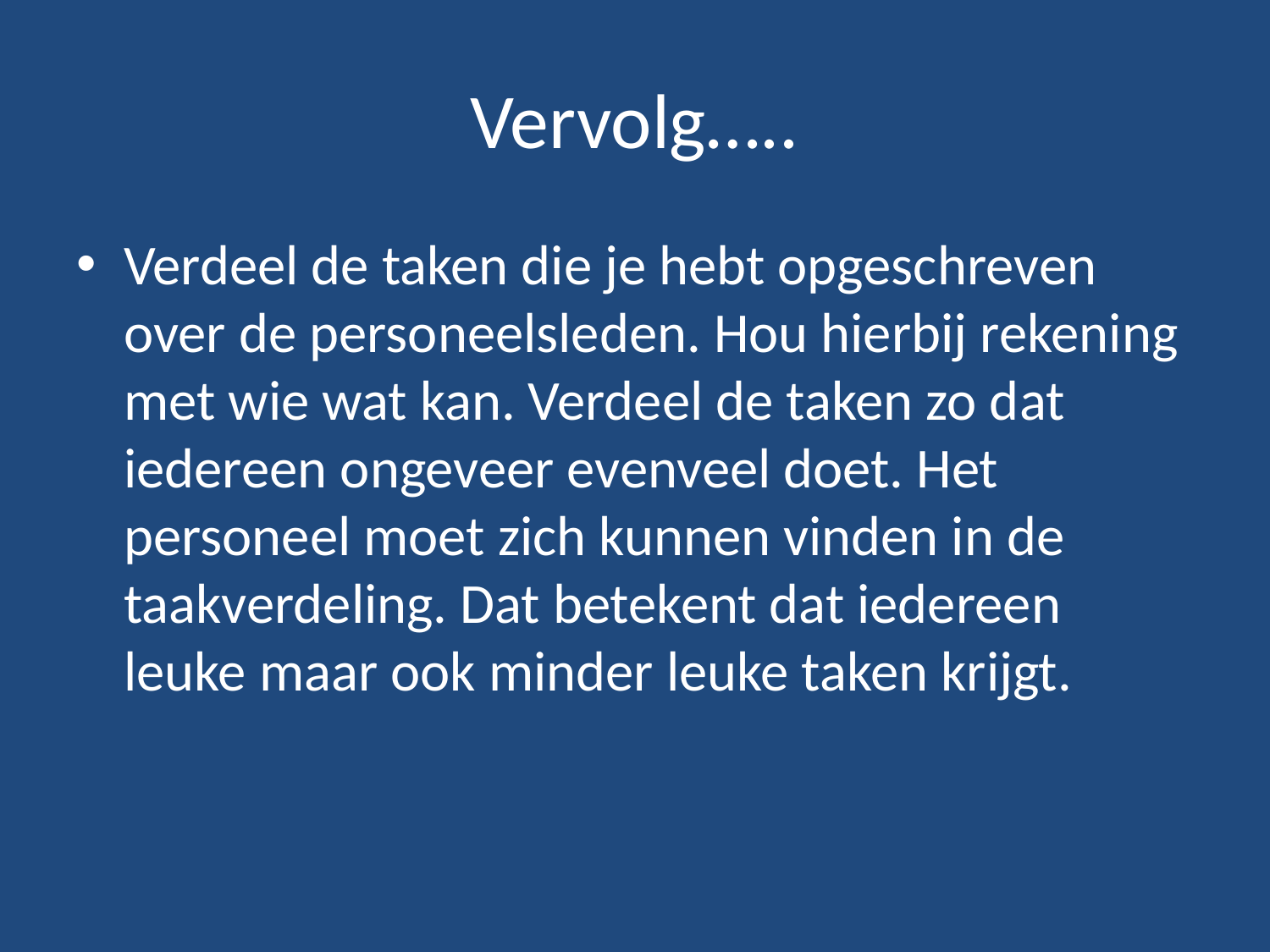

# Vervolg…..
Verdeel de taken die je hebt opgeschreven over de personeelsleden. Hou hierbij rekening met wie wat kan. Verdeel de taken zo dat iedereen ongeveer evenveel doet. Het personeel moet zich kunnen vinden in de taakverdeling. Dat betekent dat iedereen leuke maar ook minder leuke taken krijgt.